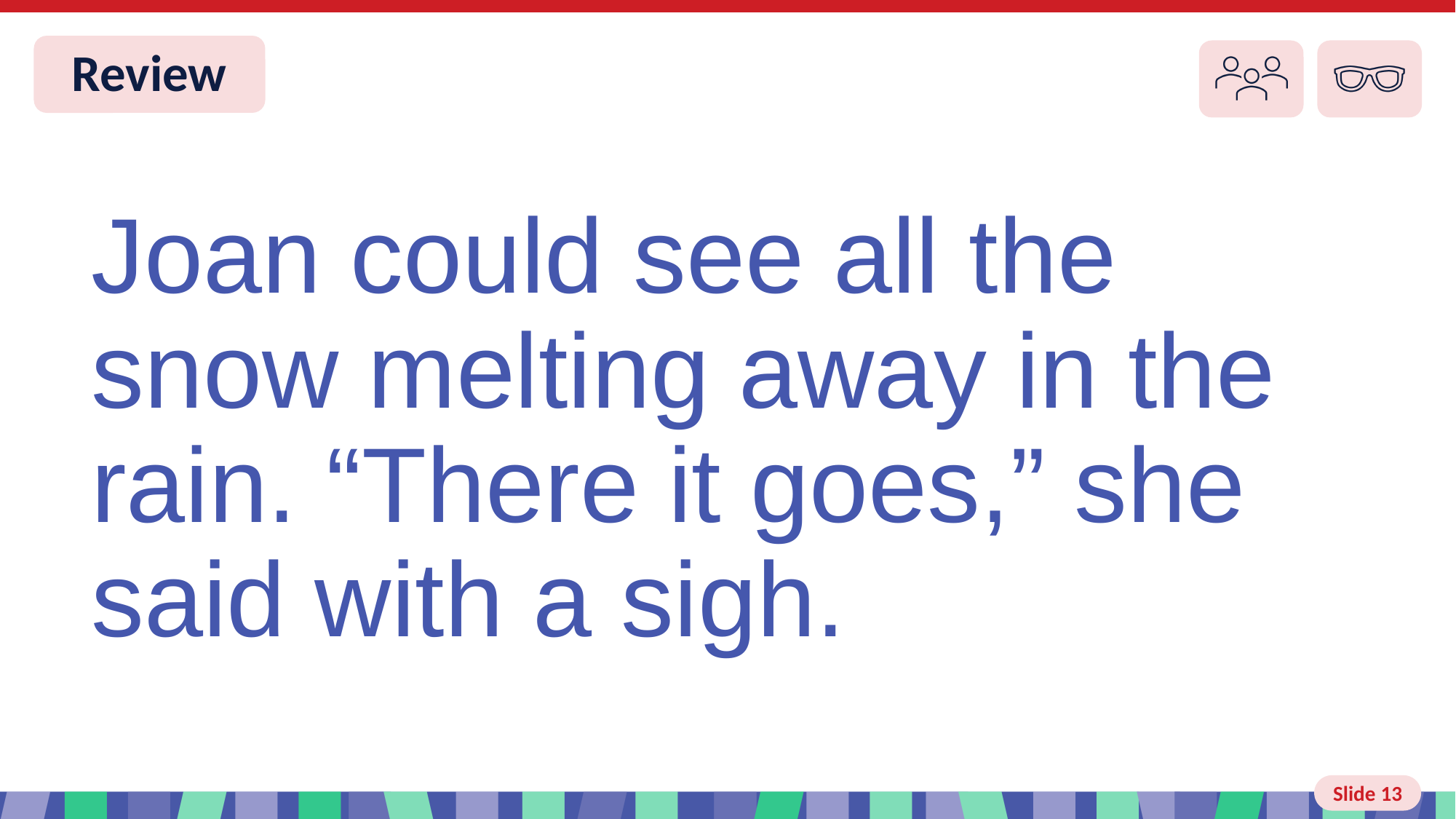

# Slide 13 Review You do
Joan could see all the snow melting away in the rain. “There it goes,” she said with a sigh.